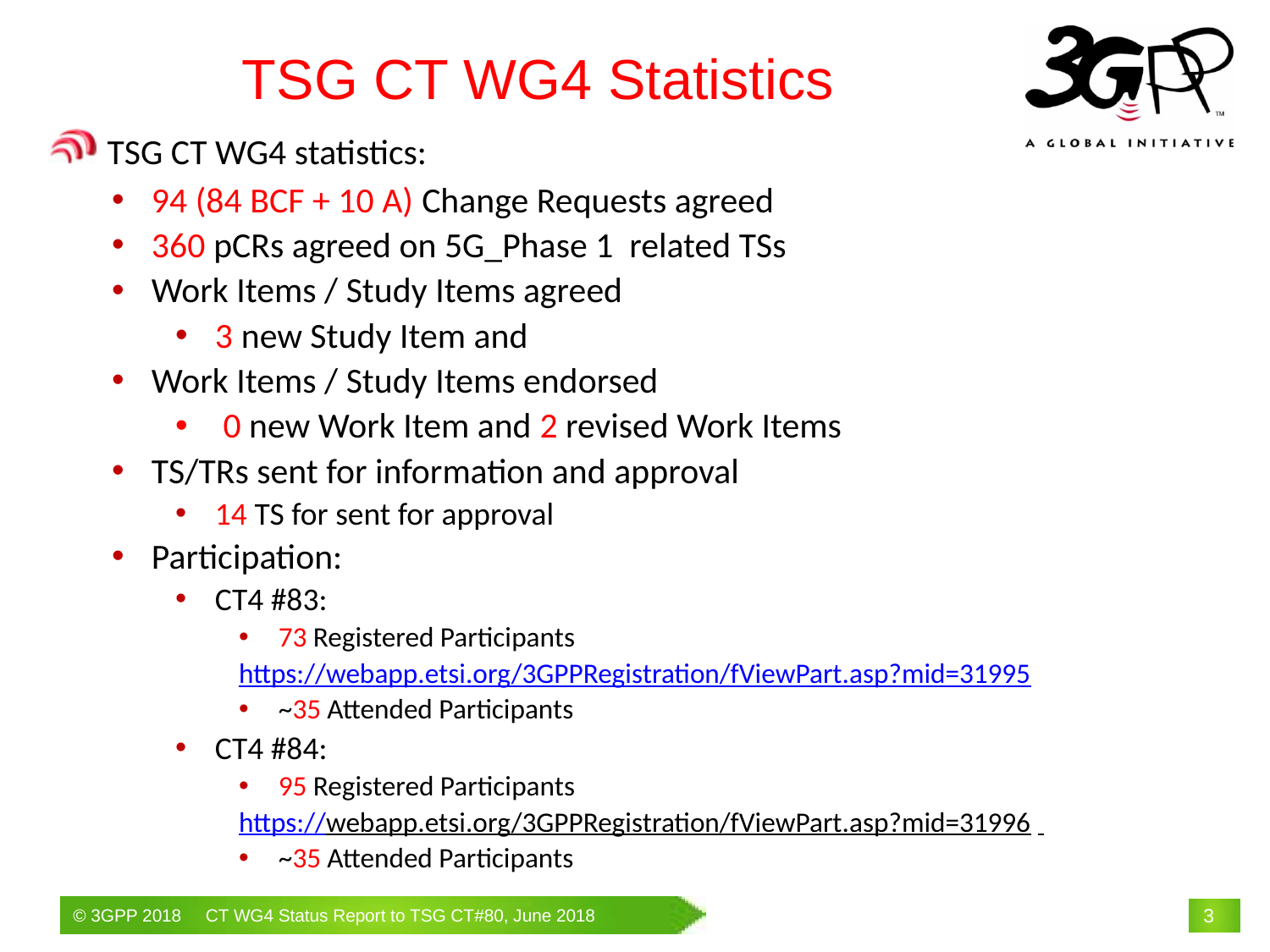

TSG CT WG4 Statistics
 TSG CT WG4 statistics:
94 (84 BCF + 10 A) Change Requests agreed
360 pCRs agreed on 5G_Phase 1  related TSs
Work Items / Study Items agreed
3 new Study Item and
Work Items / Study Items endorsed
0 new Work Item and 2 revised Work Items
TS/TRs sent for information and approval
14 TS for sent for approval
Participation:
CT4 #83:
73 Registered Participants
https://webapp.etsi.org/3GPPRegistration/fViewPart.asp?mid=31995
~35 Attended Participants
CT4 #84:
95 Registered Participants
https://webapp.etsi.org/3GPPRegistration/fViewPart.asp?mid=31996
~35 Attended Participants